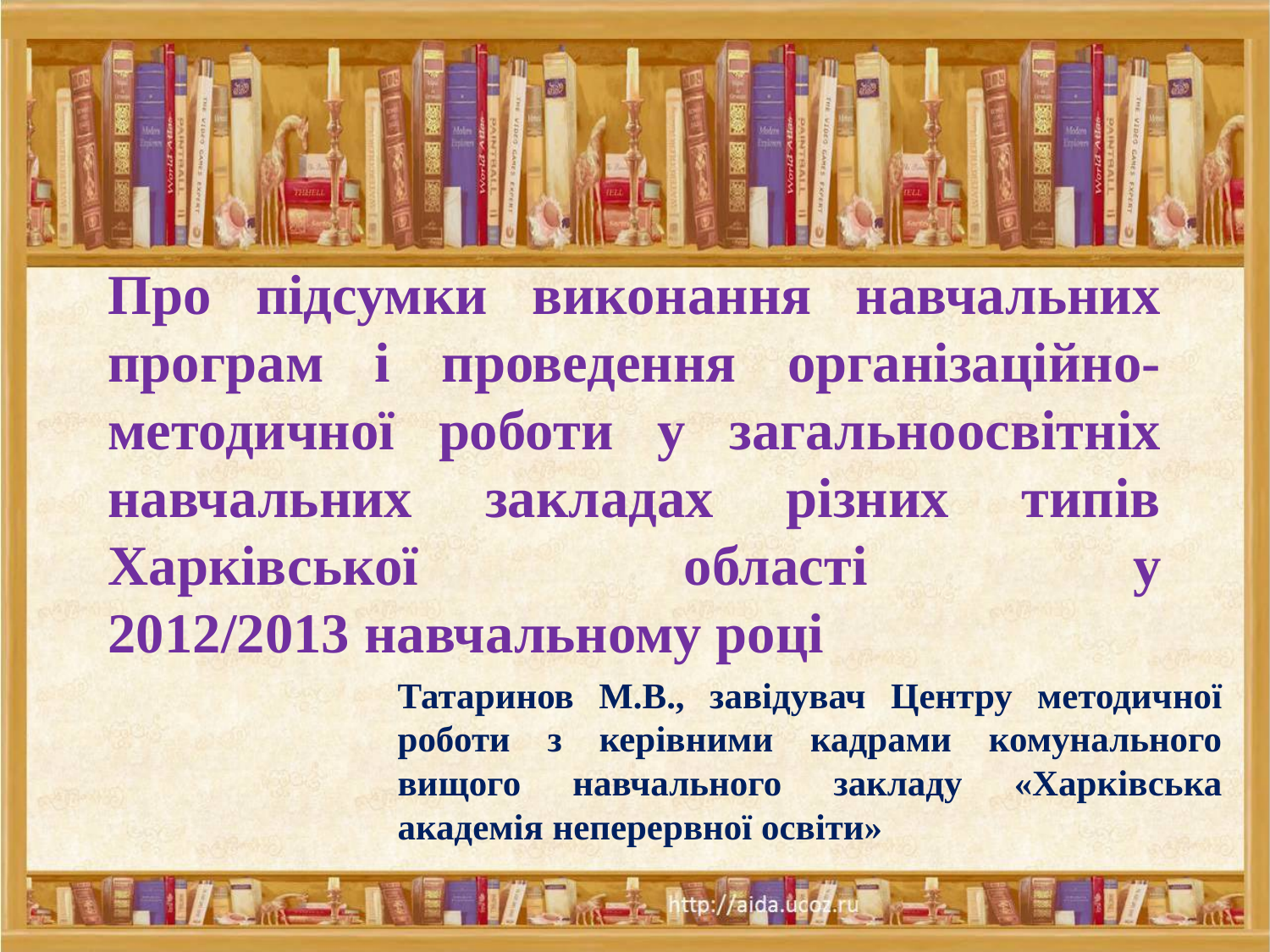

# Про підсумки виконання навчальних програм і проведення організаційно-методичної роботи у загальноосвітніх навчальних закладах різних типів Харківської області у 2012/2013 навчальному році
Татаринов М.В., завідувач Центру методичної роботи з керівними кадрами комунального вищого навчального закладу «Харківська академія неперервної освіти»